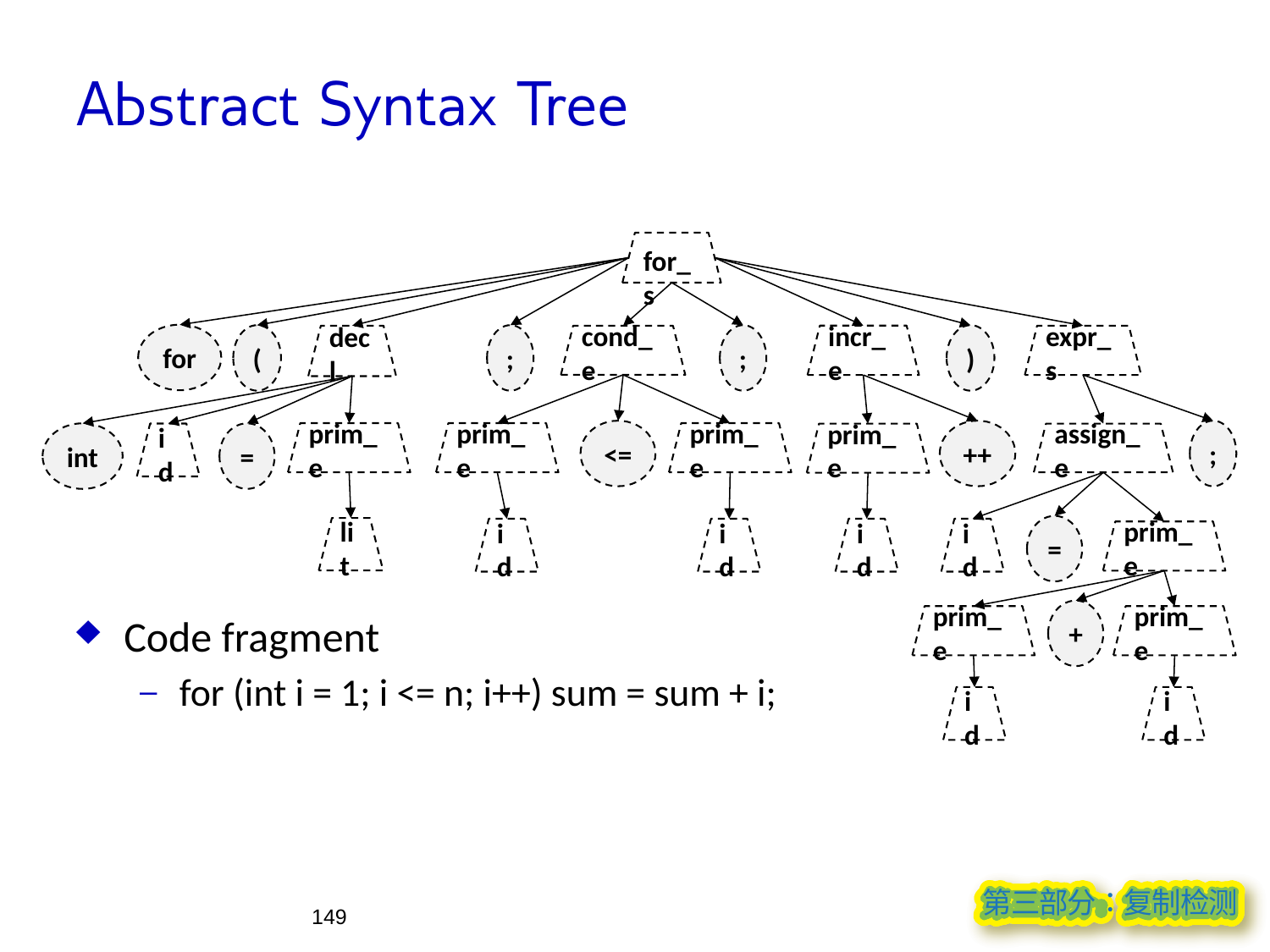

Abstract Syntax Tree
for_s
for
(
;
;
)
decl
cond_e
incr_e
expr_s
<=
++
;
prim_e
prim_e
prim_e
int
id
=
prim_e
assign_e
=
lit
id
id
id
id
prim_e
+
Code fragment
for (int i = 1; i <= n; i++) sum = sum + i;
prim_e
prim_e
id
id
149